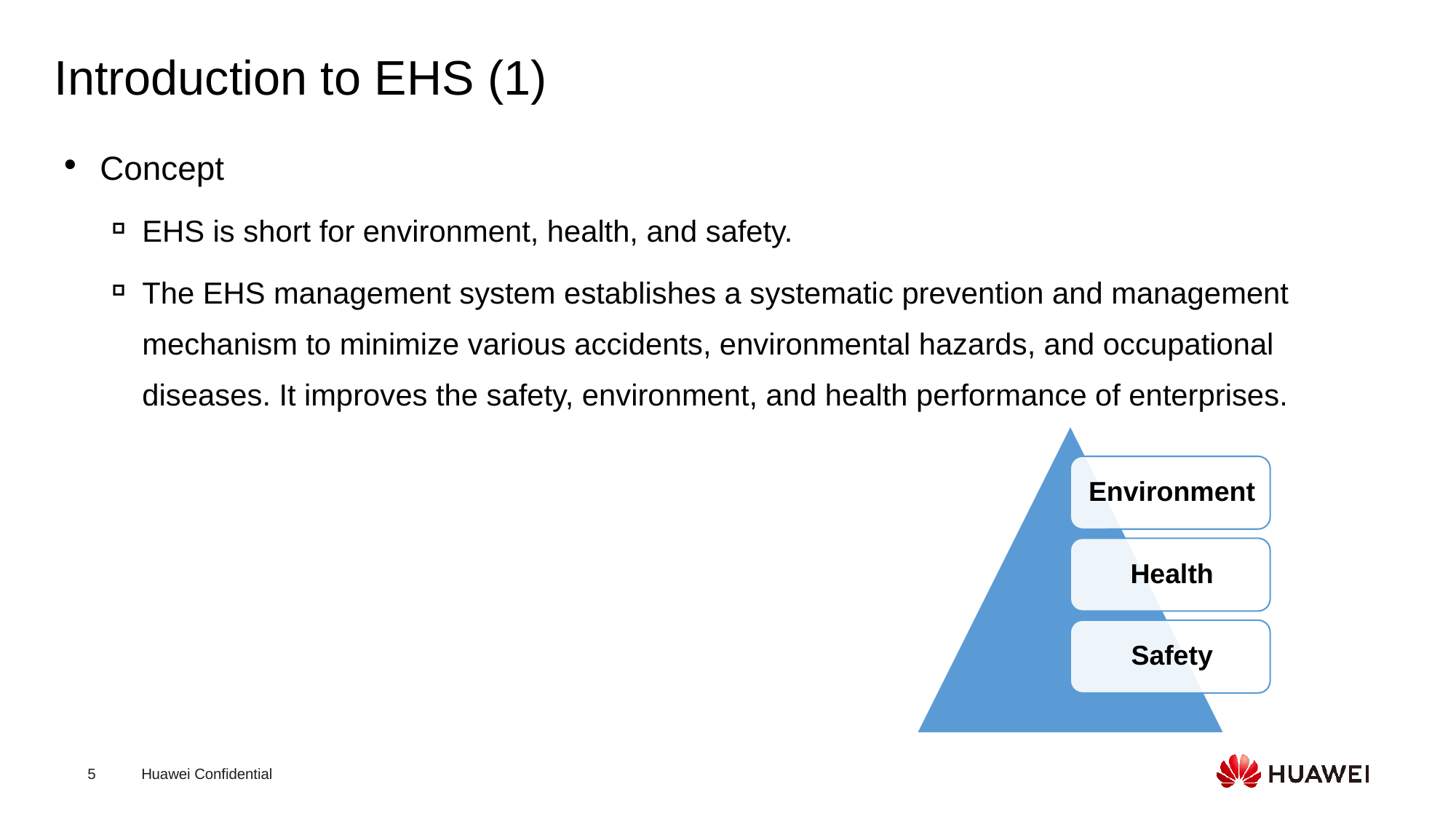

# Introduction to EHS (1)
Concept
EHS is short for environment, health, and safety.
The EHS management system establishes a systematic prevention and management mechanism to minimize various accidents, environmental hazards, and occupational diseases. It improves the safety, environment, and health performance of enterprises.
Environment
Health
Safety